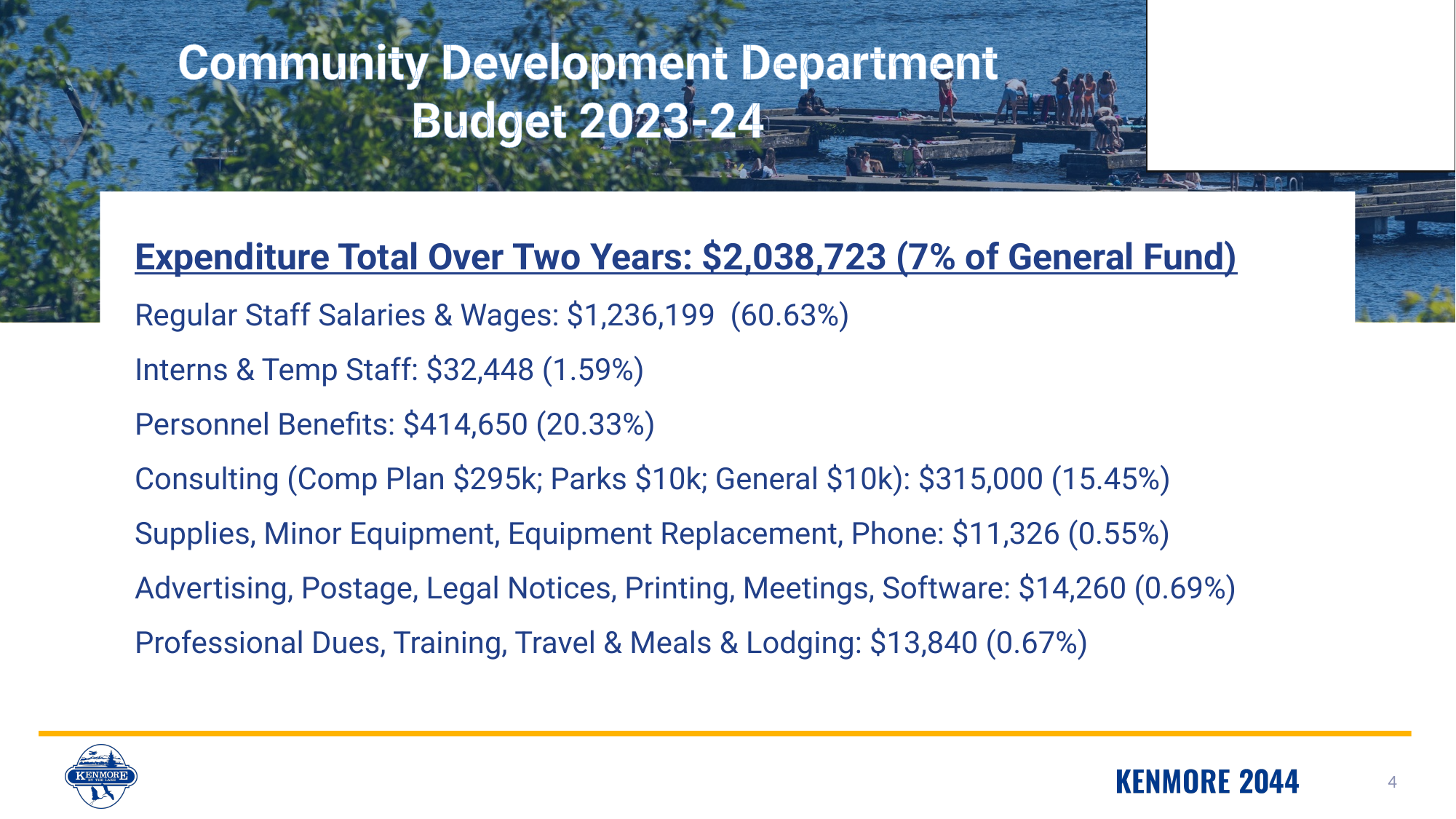

Community Development Department
Budget 2023-24
Expenditure Total Over Two Years: $2,038,723 (7% of General Fund)
Regular Staff Salaries & Wages: $1,236,199  (60.63%)
Interns & Temp Staff: $32,448 (1.59%)
Personnel Benefits: $414,650 (20.33%)
Consulting (Comp Plan $295k; Parks $10k; General $10k): $315,000 (15.45%)
Supplies, Minor Equipment, Equipment Replacement, Phone: $11,326 (0.55%)
Advertising, Postage, Legal Notices, Printing, Meetings, Software: $14,260 (0.69%)
Professional Dues, Training, Travel & Meals & Lodging: $13,840 (0.67%)
4